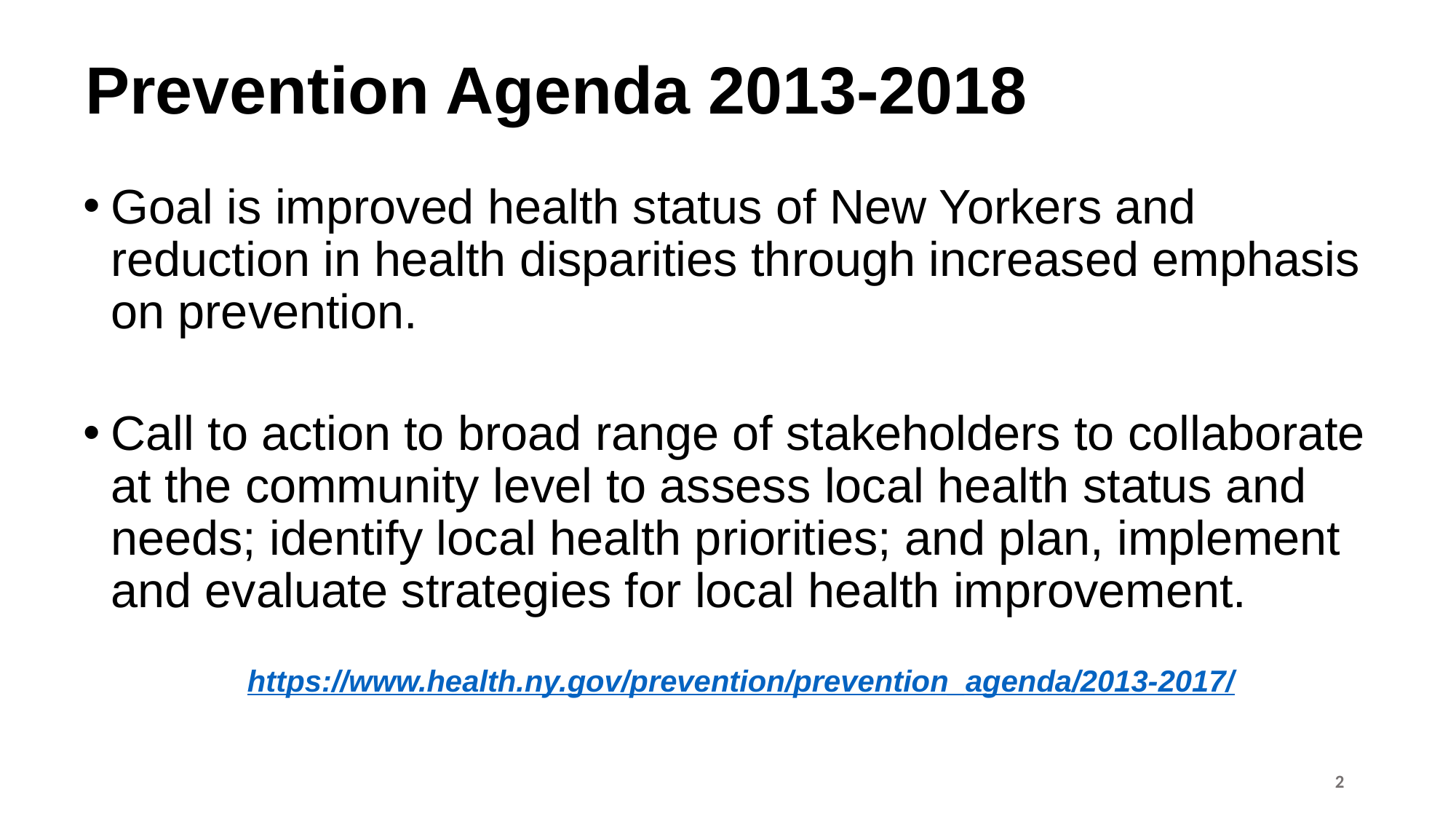

# Prevention Agenda 2013-2018
Goal is improved health status of New Yorkers and reduction in health disparities through increased emphasis on prevention.

Call to action to broad range of stakeholders to collaborate at the community level to assess local health status and needs; identify local health priorities; and plan, implement and evaluate strategies for local health improvement.

https://www.health.ny.gov/prevention/prevention_agenda/2013-2017/
2